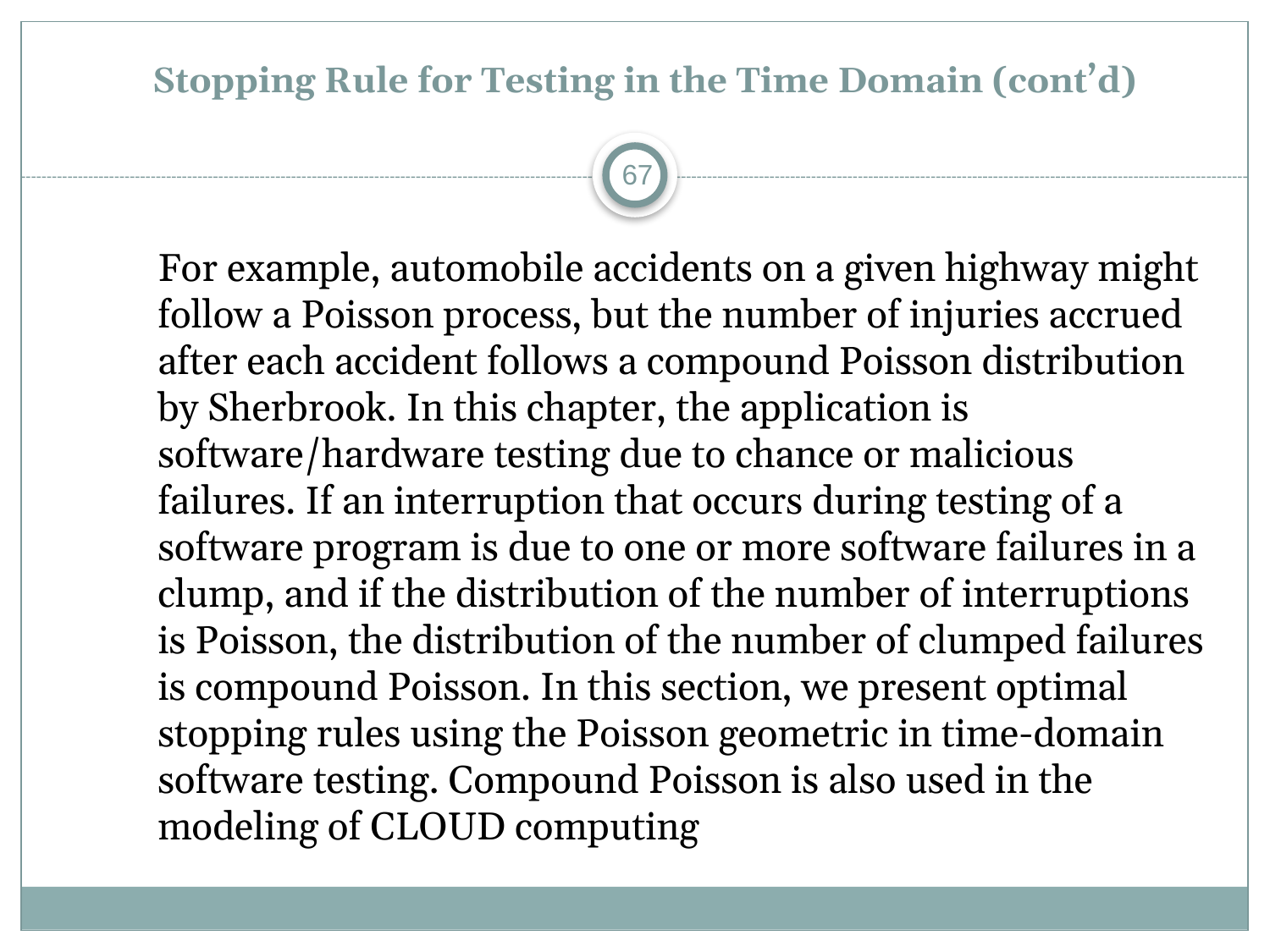

# Stopping Rule for Testing in the Time Domain (cont’d)
67
For example, automobile accidents on a given highway might follow a Poisson process, but the number of injuries accrued after each accident follows a compound Poisson distribution by Sherbrook. In this chapter, the application is software/hardware testing due to chance or malicious failures. If an interruption that occurs during testing of a software program is due to one or more software failures in a clump, and if the distribution of the number of interruptions is Poisson, the distribution of the number of clumped failures is compound Poisson. In this section, we present optimal stopping rules using the Poisson geometric in time-domain software testing. Compound Poisson is also used in the modeling of CLOUD computing